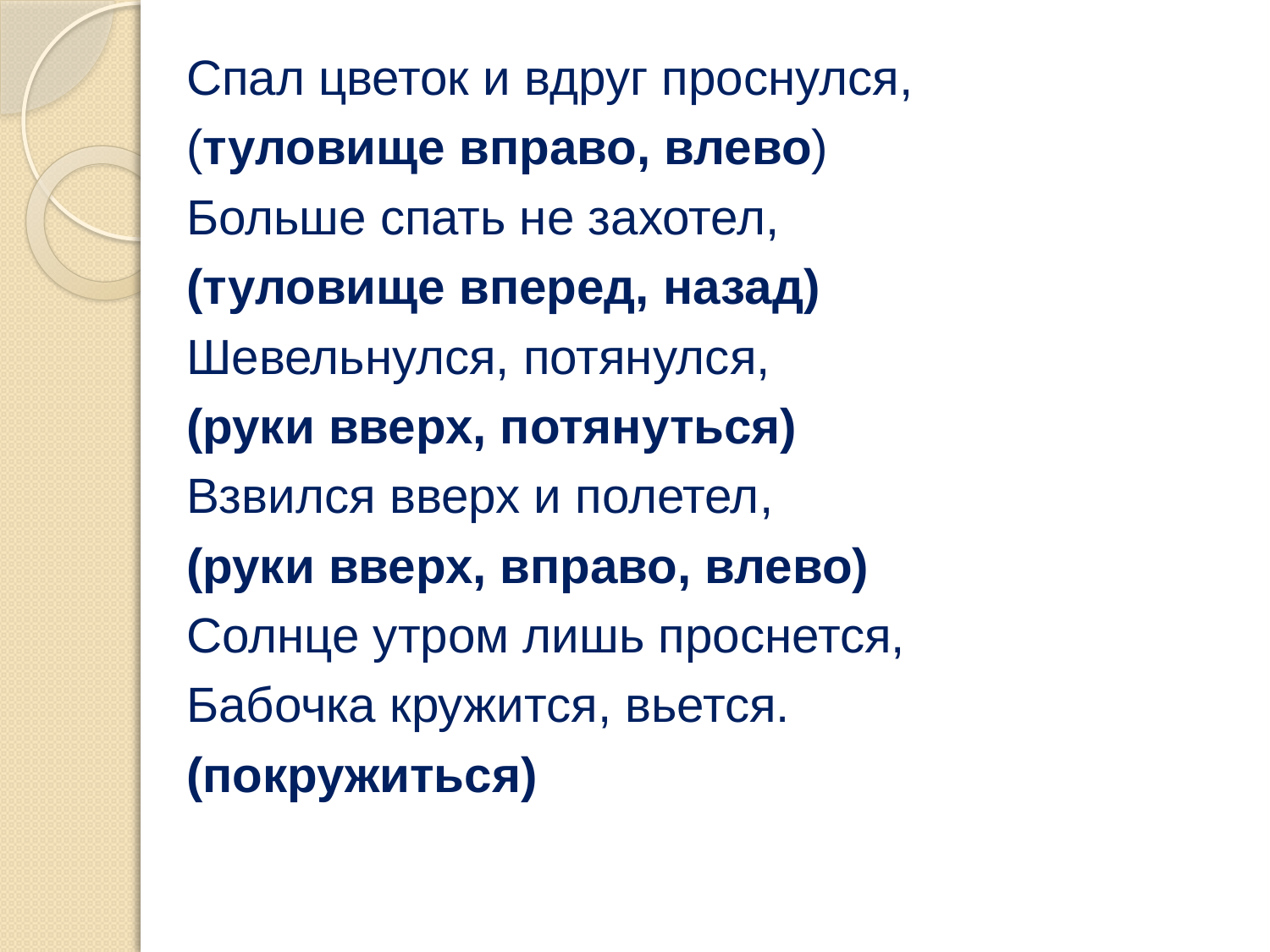

Спал цветок и вдруг проснулся,
(туловище вправо, влево)
Больше спать не захотел,
(туловище вперед, назад)
Шевельнулся, потянулся,
(руки вверх, потянуться)
Взвился вверх и полетел,
(руки вверх, вправо, влево)
Солнце утром лишь проснется,
Бабочка кружится, вьется.
(покружиться)